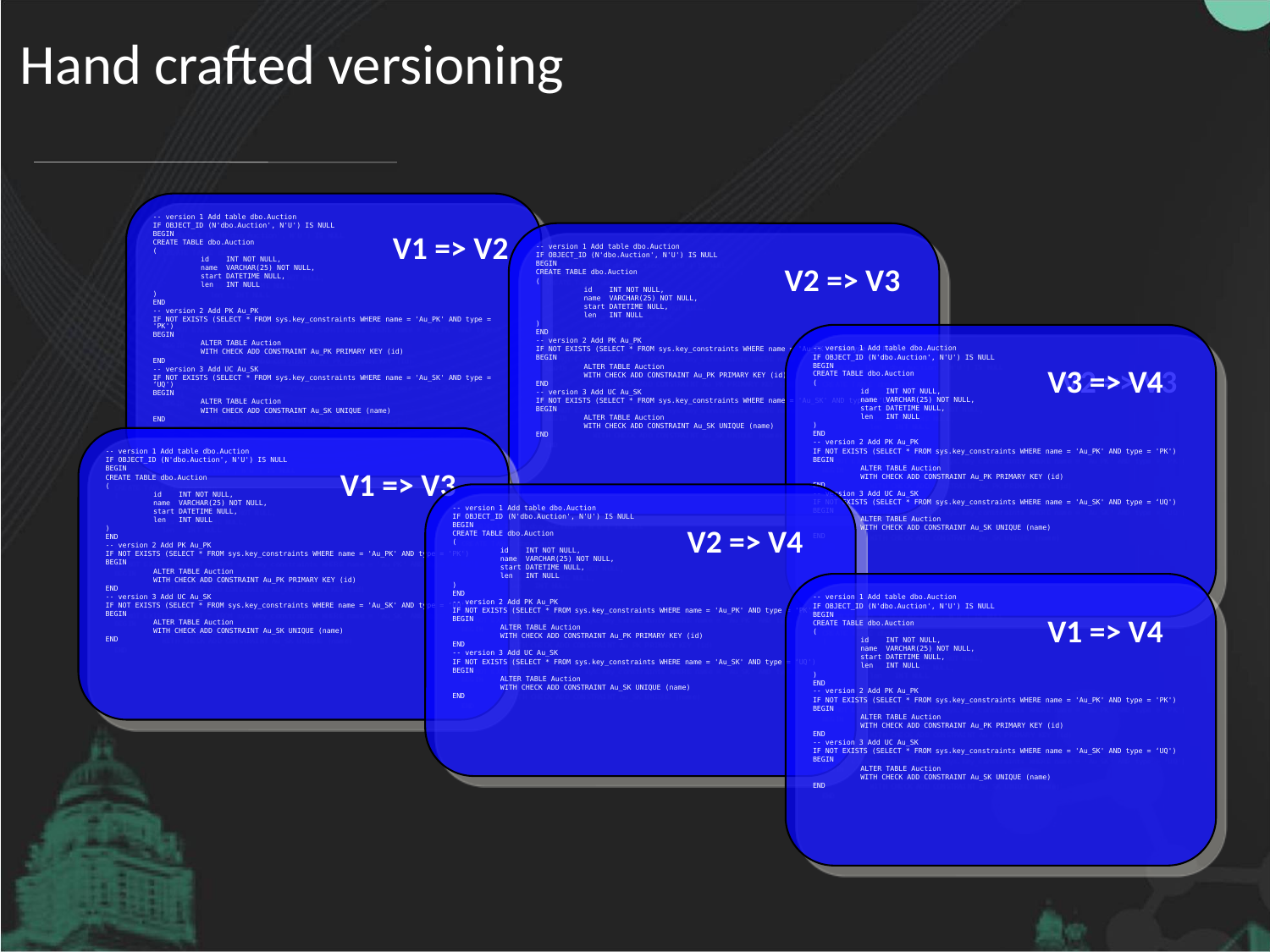

# Hand crafted versioning
-- version 1 Add table dbo.Auction
IF OBJECT_ID (N'dbo.Auction', N'U') IS NULL
BEGIN
CREATE TABLE dbo.Auction
(
	id    INT NOT NULL,
 	name  VARCHAR(25) NOT NULL,
 	start DATETIME NULL,
 	len   INT NULL
)
END
-- version 2 Add PK Au_PK
IF NOT EXISTS (SELECT * FROM sys.key_constraints WHERE name = 'Au_PK' AND type = 'PK')
BEGIN
	ALTER TABLE Auction
 	WITH CHECK ADD CONSTRAINT Au_PK PRIMARY KEY (id)
END
-- version 3 Add UC Au_SK
IF NOT EXISTS (SELECT * FROM sys.key_constraints WHERE name = 'Au_SK' AND type = ‘UQ')
BEGIN
	ALTER TABLE Auction
 	WITH CHECK ADD CONSTRAINT Au_SK UNIQUE (name)
END
V1 => V2
-- version 1 Add table dbo.Auction
IF OBJECT_ID (N'dbo.Auction', N'U') IS NULL
BEGIN
CREATE TABLE dbo.Auction
(
	id    INT NOT NULL,
 	name  VARCHAR(25) NOT NULL,
 	start DATETIME NULL,
 	len   INT NULL
)
END
-- version 2 Add PK Au_PK
IF NOT EXISTS (SELECT * FROM sys.key_constraints WHERE name = 'Au_PK' AND type = 'PK')
BEGIN
	ALTER TABLE Auction
 	WITH CHECK ADD CONSTRAINT Au_PK PRIMARY KEY (id)
END
-- version 3 Add UC Au_SK
IF NOT EXISTS (SELECT * FROM sys.key_constraints WHERE name = 'Au_SK' AND type = ‘UQ')
BEGIN
	ALTER TABLE Auction
 	WITH CHECK ADD CONSTRAINT Au_SK UNIQUE (name)
END
V2 => V3
-- version 1 Add table dbo.Auction
IF OBJECT_ID (N'dbo.Auction', N'U') IS NULL
BEGIN
CREATE TABLE dbo.Auction
(
	id    INT NOT NULL,
 	name  VARCHAR(25) NOT NULL,
 	start DATETIME NULL,
 	len   INT NULL
)
END
-- version 2 Add PK Au_PK
IF NOT EXISTS (SELECT * FROM sys.key_constraints WHERE name = 'Au_PK' AND type = 'PK')
BEGIN
	ALTER TABLE Auction
 	WITH CHECK ADD CONSTRAINT Au_PK PRIMARY KEY (id)
END
-- version 3 Add UC Au_SK
IF NOT EXISTS (SELECT * FROM sys.key_constraints WHERE name = 'Au_SK' AND type = ‘UQ')
BEGIN
	ALTER TABLE Auction
 	WITH CHECK ADD CONSTRAINT Au_SK UNIQUE (name)
END
V2 => V3
V3 => V4
-- version 1 Add table dbo.Auction
IF OBJECT_ID (N'dbo.Auction', N'U') IS NULL
BEGIN
CREATE TABLE dbo.Auction
(
	id    INT NOT NULL,
 	name  VARCHAR(25) NOT NULL,
 	start DATETIME NULL,
 	len   INT NULL
)
END
-- version 2 Add PK Au_PK
IF NOT EXISTS (SELECT * FROM sys.key_constraints WHERE name = 'Au_PK' AND type = 'PK')
BEGIN
	ALTER TABLE Auction
 	WITH CHECK ADD CONSTRAINT Au_PK PRIMARY KEY (id)
END
-- version 3 Add UC Au_SK
IF NOT EXISTS (SELECT * FROM sys.key_constraints WHERE name = 'Au_SK' AND type = ‘UQ')
BEGIN
	ALTER TABLE Auction
 	WITH CHECK ADD CONSTRAINT Au_SK UNIQUE (name)
END
V1 => V3
-- version 1 Add table dbo.Auction
IF OBJECT_ID (N'dbo.Auction', N'U') IS NULL
BEGIN
CREATE TABLE dbo.Auction
(
	id    INT NOT NULL,
 	name  VARCHAR(25) NOT NULL,
 	start DATETIME NULL,
 	len   INT NULL
)
END
-- version 2 Add PK Au_PK
IF NOT EXISTS (SELECT * FROM sys.key_constraints WHERE name = 'Au_PK' AND type = 'PK')
BEGIN
	ALTER TABLE Auction
 	WITH CHECK ADD CONSTRAINT Au_PK PRIMARY KEY (id)
END
-- version 3 Add UC Au_SK
IF NOT EXISTS (SELECT * FROM sys.key_constraints WHERE name = 'Au_SK' AND type = ‘UQ')
BEGIN
	ALTER TABLE Auction
 	WITH CHECK ADD CONSTRAINT Au_SK UNIQUE (name)
END
V2 => V4
-- version 1 Add table dbo.Auction
IF OBJECT_ID (N'dbo.Auction', N'U') IS NULL
BEGIN
CREATE TABLE dbo.Auction
(
	id    INT NOT NULL,
 	name  VARCHAR(25) NOT NULL,
 	start DATETIME NULL,
 	len   INT NULL
)
END
-- version 2 Add PK Au_PK
IF NOT EXISTS (SELECT * FROM sys.key_constraints WHERE name = 'Au_PK' AND type = 'PK')
BEGIN
	ALTER TABLE Auction
 	WITH CHECK ADD CONSTRAINT Au_PK PRIMARY KEY (id)
END
-- version 3 Add UC Au_SK
IF NOT EXISTS (SELECT * FROM sys.key_constraints WHERE name = 'Au_SK' AND type = ‘UQ')
BEGIN
	ALTER TABLE Auction
 	WITH CHECK ADD CONSTRAINT Au_SK UNIQUE (name)
END
V1 => V4